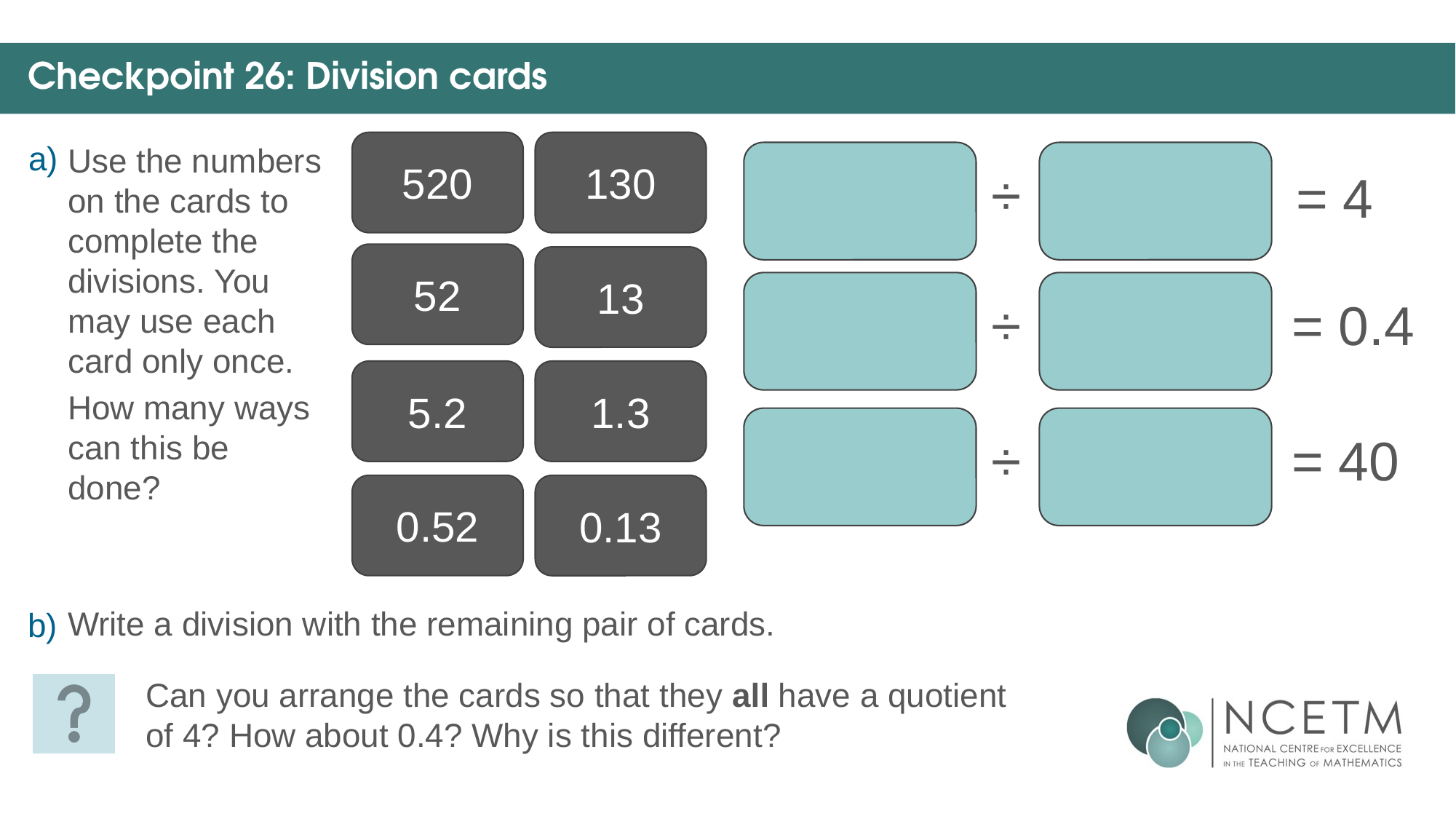

Checkpoint 26: Division cards
a)
520
130
Use the numbers on the cards to complete the divisions. You may use each card only once.
How many ways can this be done?

÷
= 4
52
13

= 0.4
÷
5.2
1.3

= 40
÷
0.52
0.13
Write a division with the remaining pair of cards.
b)
Can you arrange the cards so that they all have a quotient of 4? How about 0.4? Why is this different?